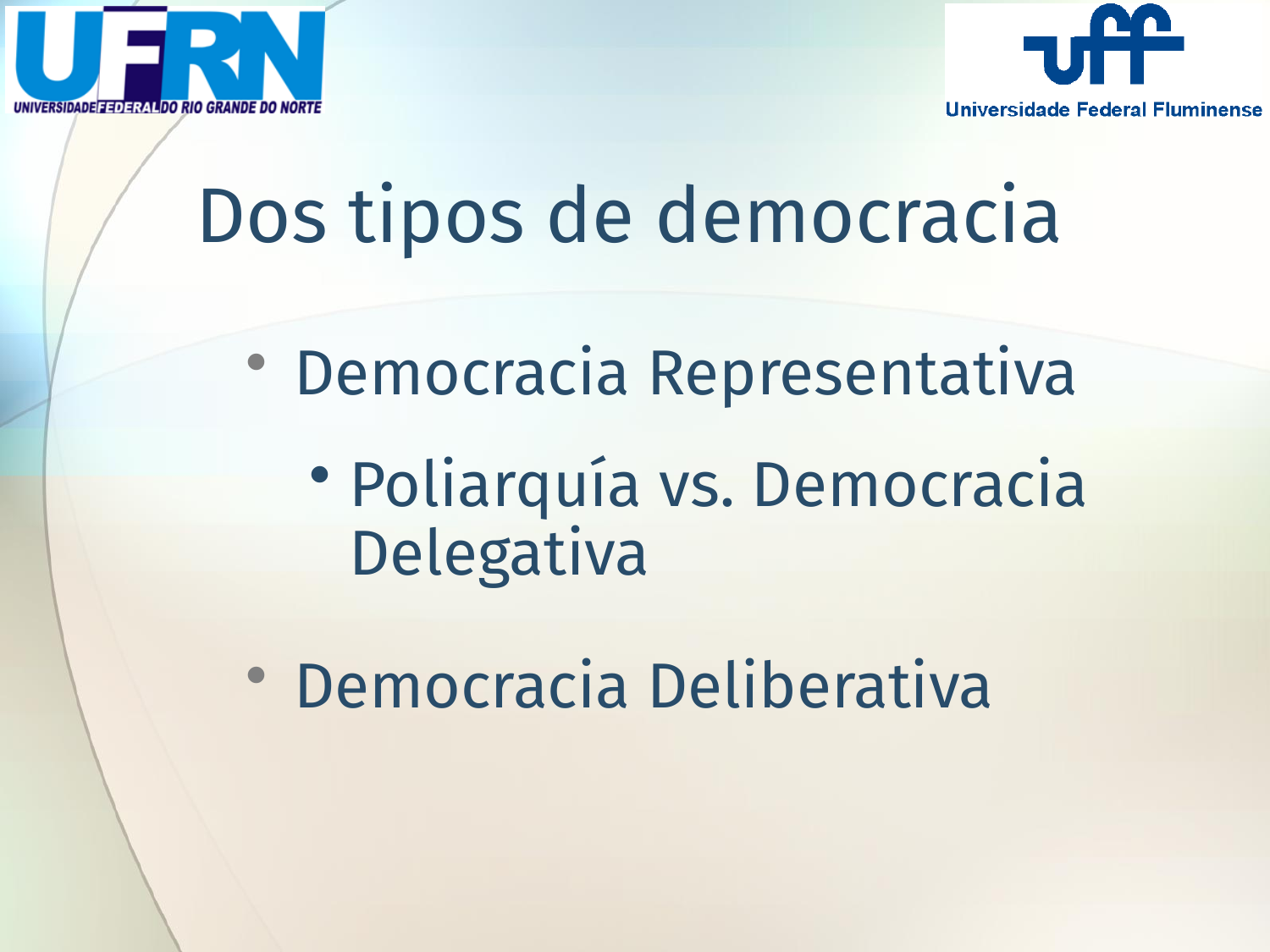

# Dos tipos de democracia
Democracia Representativa
Poliarquía vs. Democracia Delegativa
Democracia Deliberativa